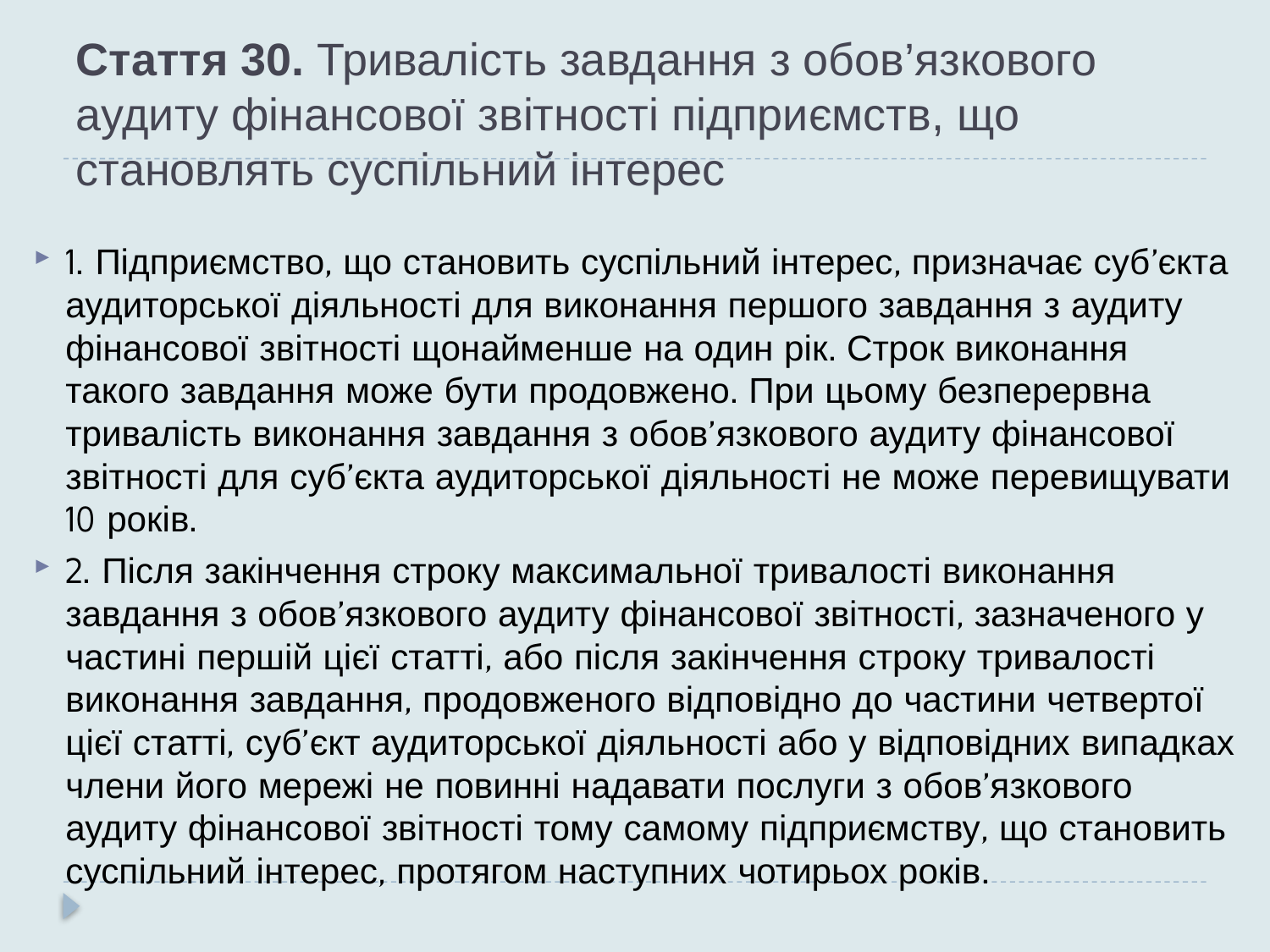

# Стаття 30. Тривалість завдання з обов’язкового аудиту фінансової звітності підприємств, що становлять суспільний інтерес
1. Підприємство, що становить суспільний інтерес, призначає суб’єкта аудиторської діяльності для виконання першого завдання з аудиту фінансової звітності щонайменше на один рік. Строк виконання такого завдання може бути продовжено. При цьому безперервна тривалість виконання завдання з обов’язкового аудиту фінансової звітності для суб’єкта аудиторської діяльності не може перевищувати 10 років.
2. Після закінчення строку максимальної тривалості виконання завдання з обов’язкового аудиту фінансової звітності, зазначеного у частині першій цієї статті, або після закінчення строку тривалості виконання завдання, продовженого відповідно до частини четвертої цієї статті, суб’єкт аудиторської діяльності або у відповідних випадках члени його мережі не повинні надавати послуги з обов’язкового аудиту фінансової звітності тому самому підприємству, що становить суспільний інтерес, протягом наступних чотирьох років.